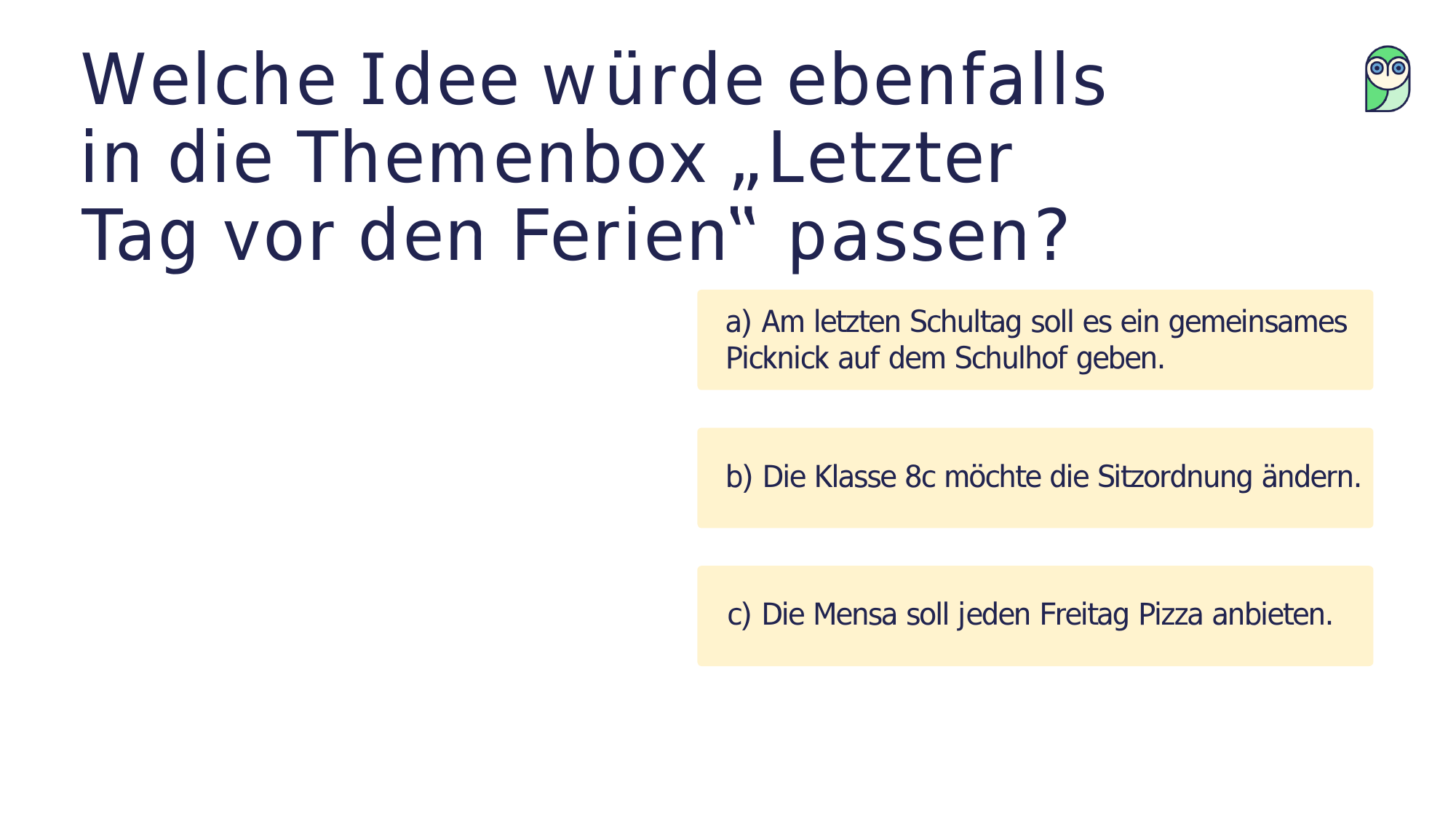

Welche Idee würde ebenfalls in die Themenbox „Letzter Tag vor den Ferien“ passen?

a) Am letzten Schultag soll es ein gemeinsames Picknick auf dem Schulhof geben.

b) Die Klasse 8c möchte die Sitzordnung ändern.

c) Die Mensa soll jeden Freitag Pizza anbieten.